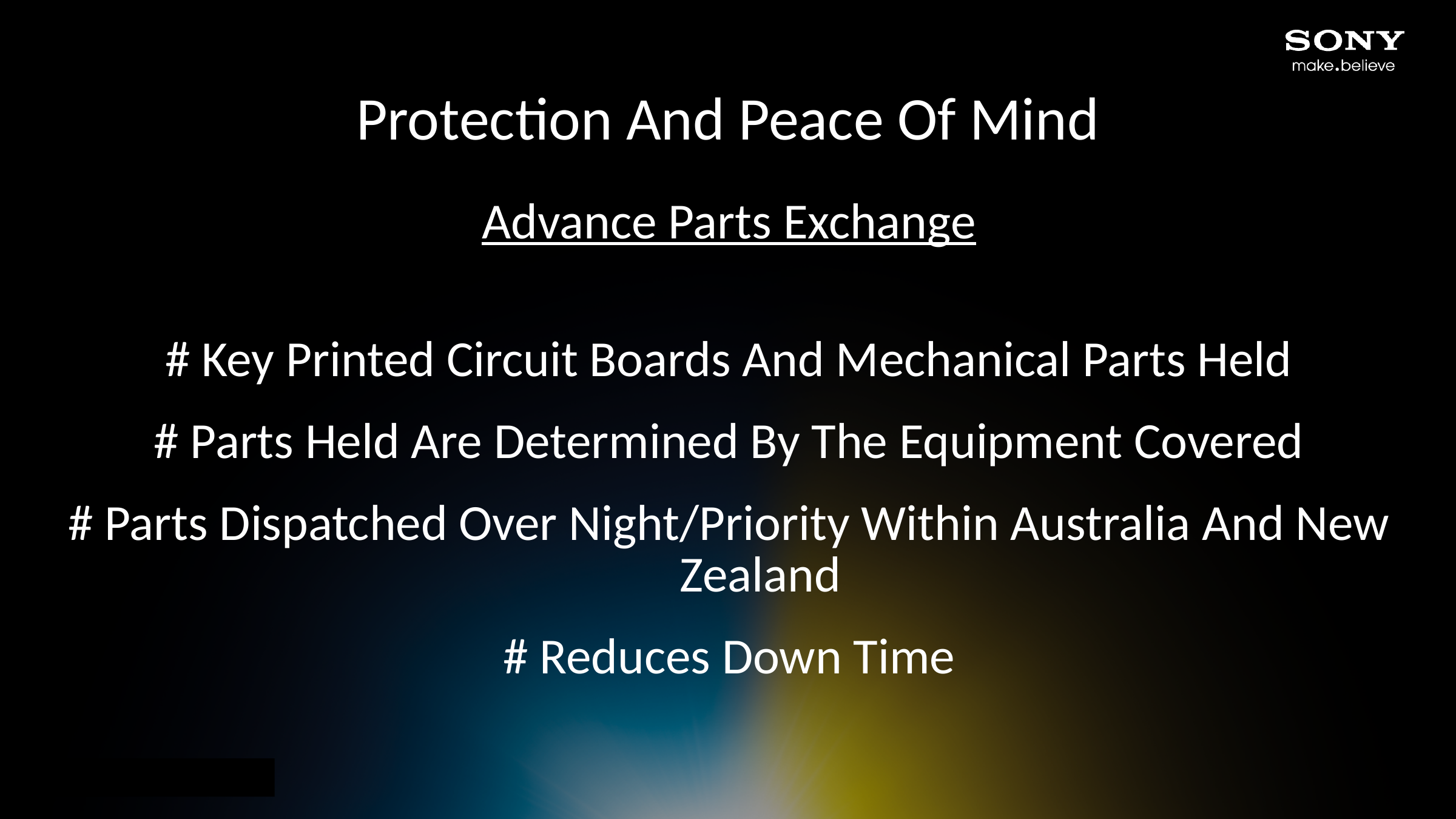

Protection And Peace Of Mind

Advance Parts Exchange

# Key Printed Circuit Boards And Mechanical Parts Held
# Parts Held Are Determined By The Equipment Covered
# Parts Dispatched Over Night/Priority Within Australia And New Zealand
# Reduces Down Time